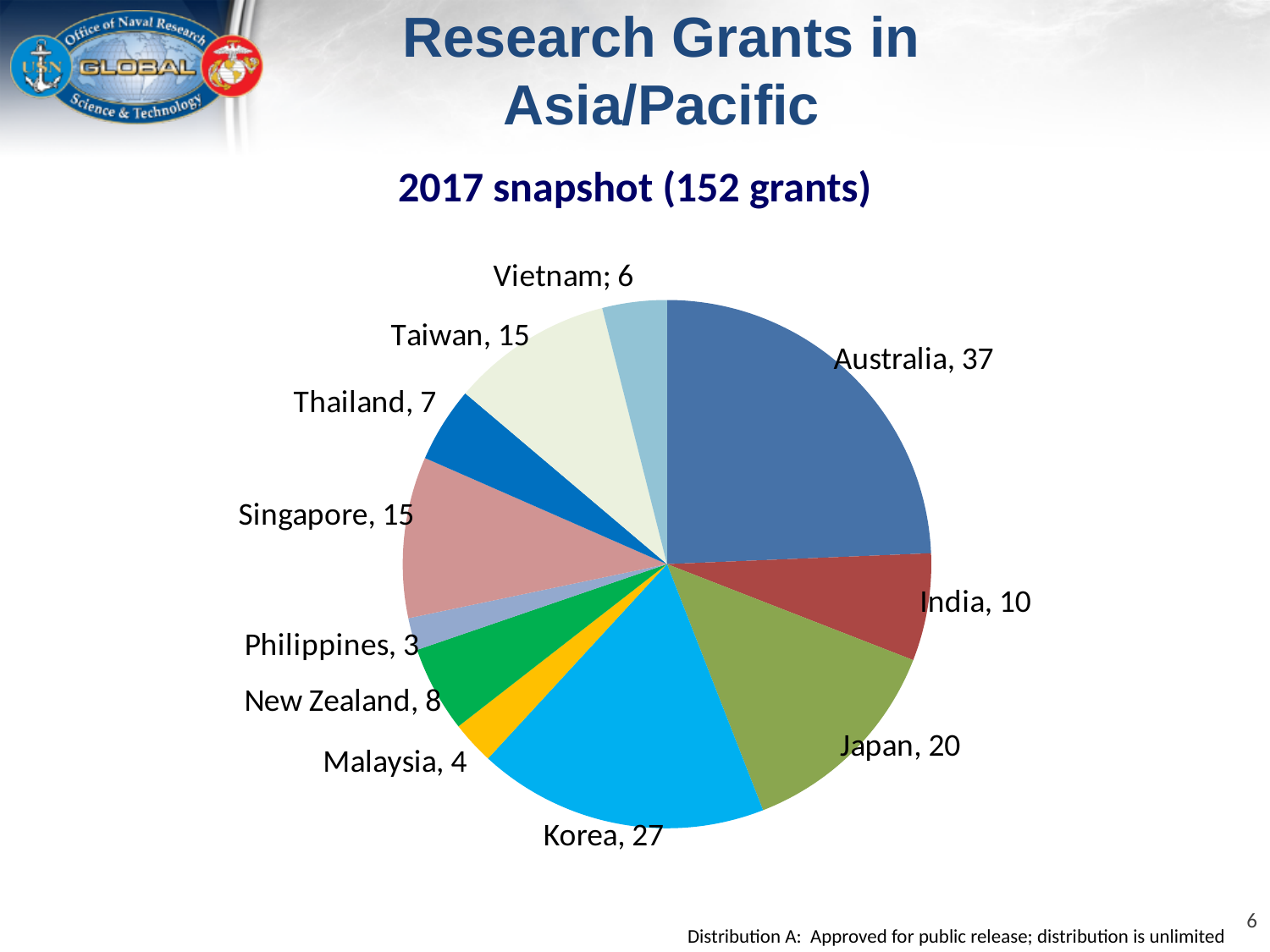

# Research Grants in Asia/Pacific
2017 snapshot (152 grants)

### Chart

| Category | NICOP |
|---|---|
| Australia | 37.0 |
| India | 10.0 |
| Japan | 20.0 |
| Korea | 27.0 |
| Malaysia | 4.0 |
| New Zealand | 8.0 |
| Philippines | 3.0 |
| Singapore | 15.0 |
| Thailand | 7.0 |
| Taiwan | 15.0 |
| Vietnam | 6.0 |
6
Distribution A:  Approved for public release; distribution is unlimited